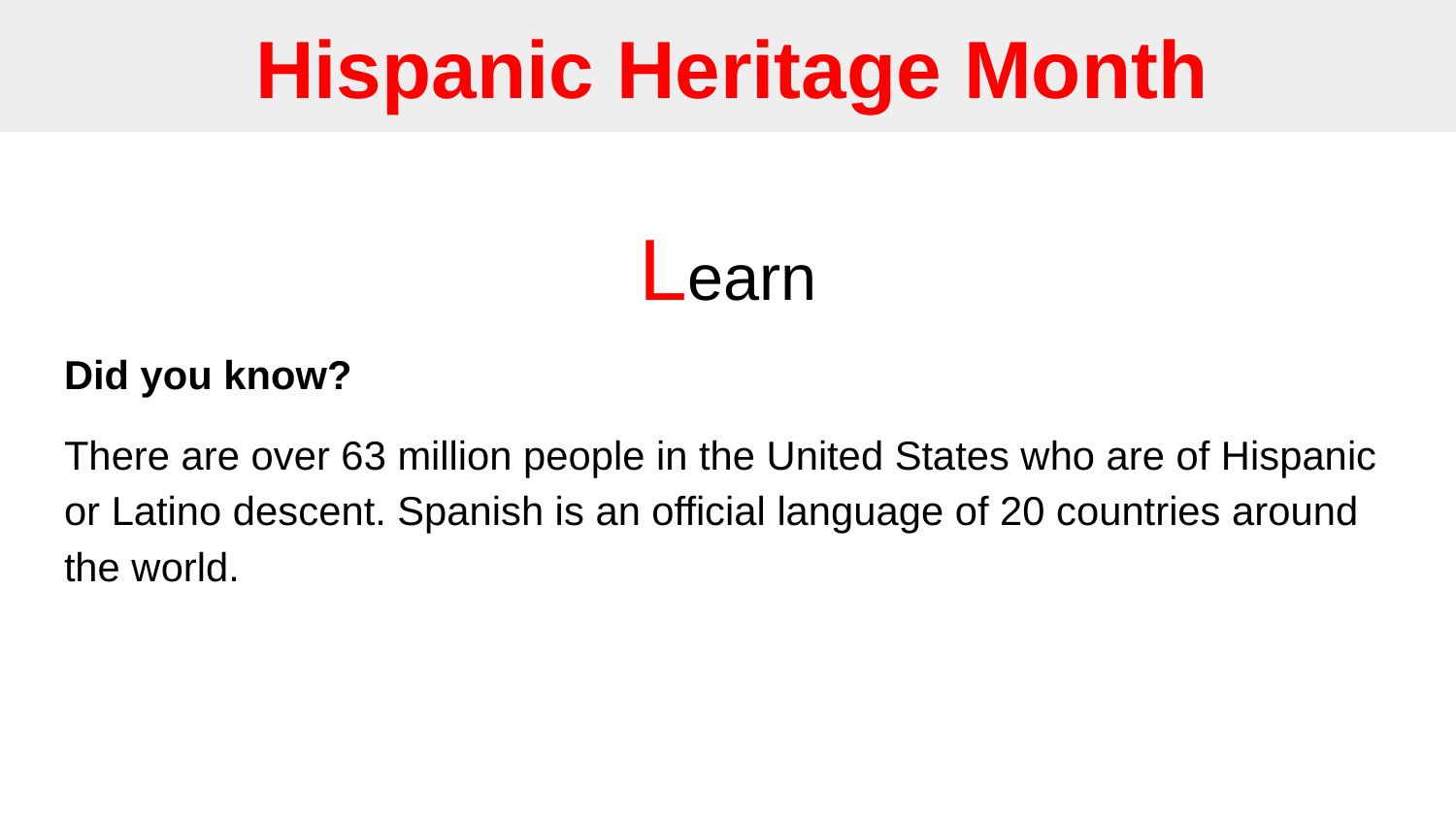

# Hispanic Heritage Month
Learn
Did you know?
There are over 63 million people in the United States who are of Hispanic or Latino descent. Spanish is an official language of 20 countries around the world.